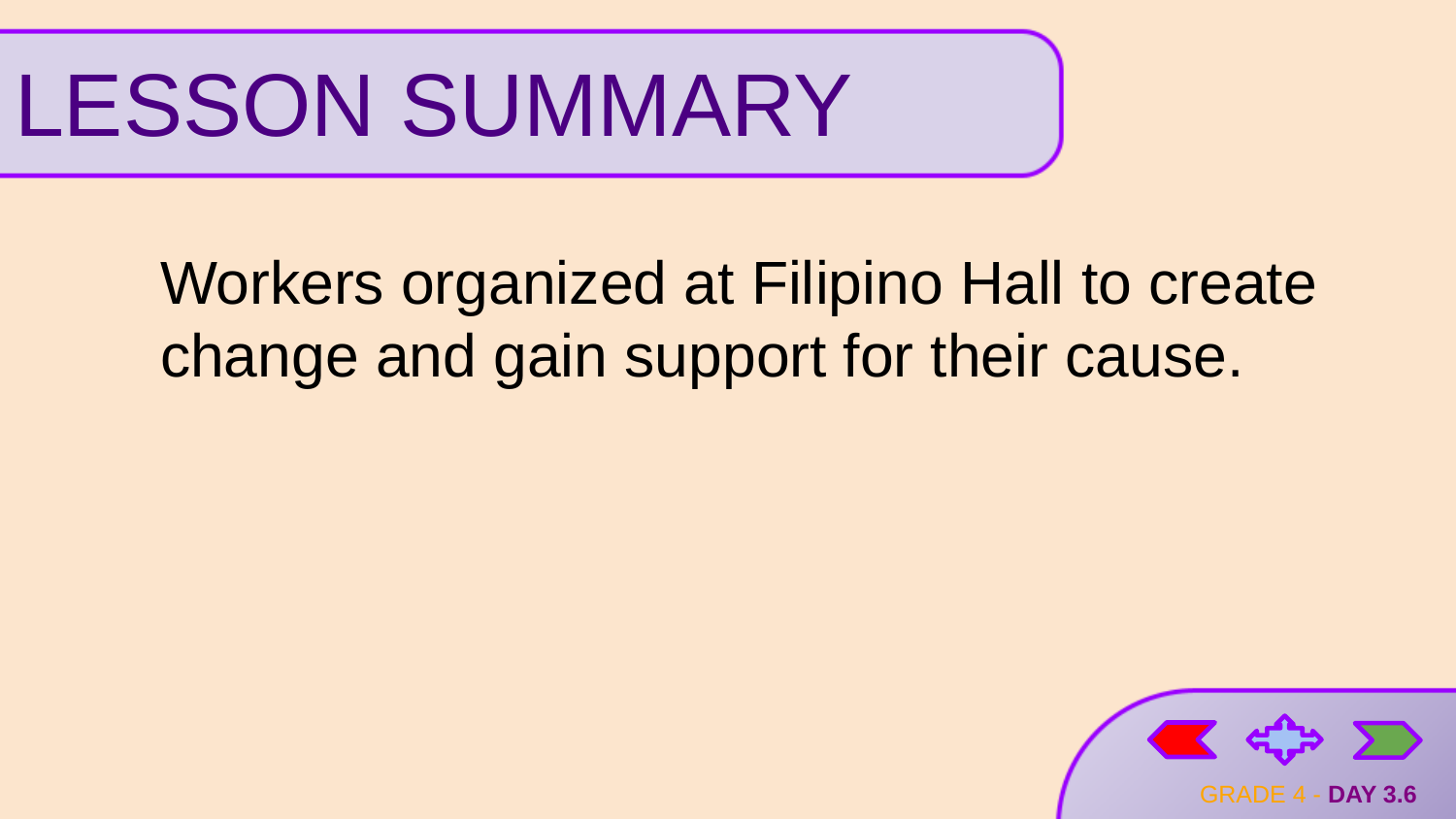

# LESSON SUMMARY

Workers organized at Filipino Hall to create change and gain support for their cause.

GRADE 4 - DAY 3.6